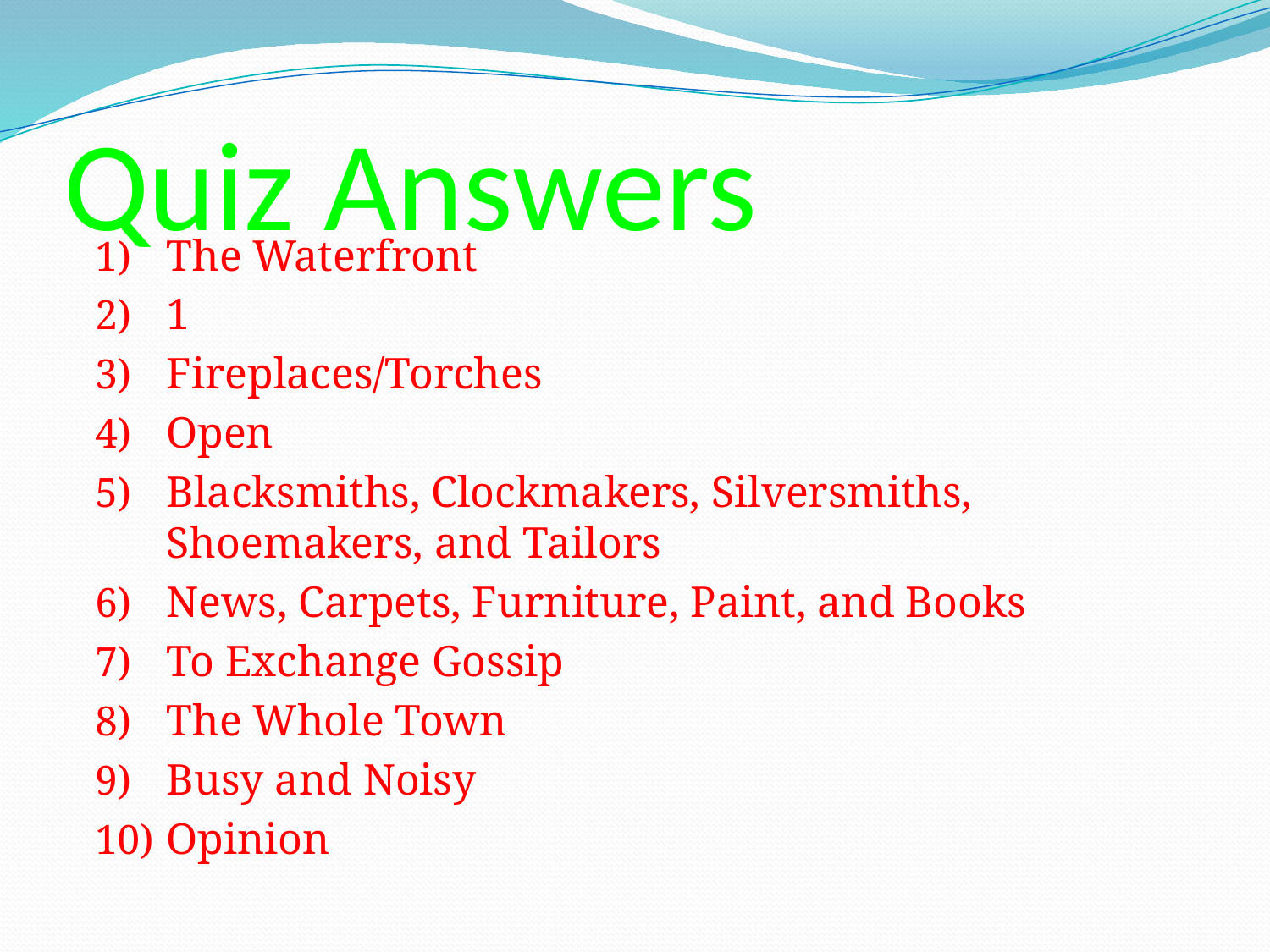

# Quiz Answers
The Waterfront
1
Fireplaces/Torches
Open
Blacksmiths, Clockmakers, Silversmiths, Shoemakers, and Tailors
News, Carpets, Furniture, Paint, and Books
To Exchange Gossip
The Whole Town
Busy and Noisy
Opinion